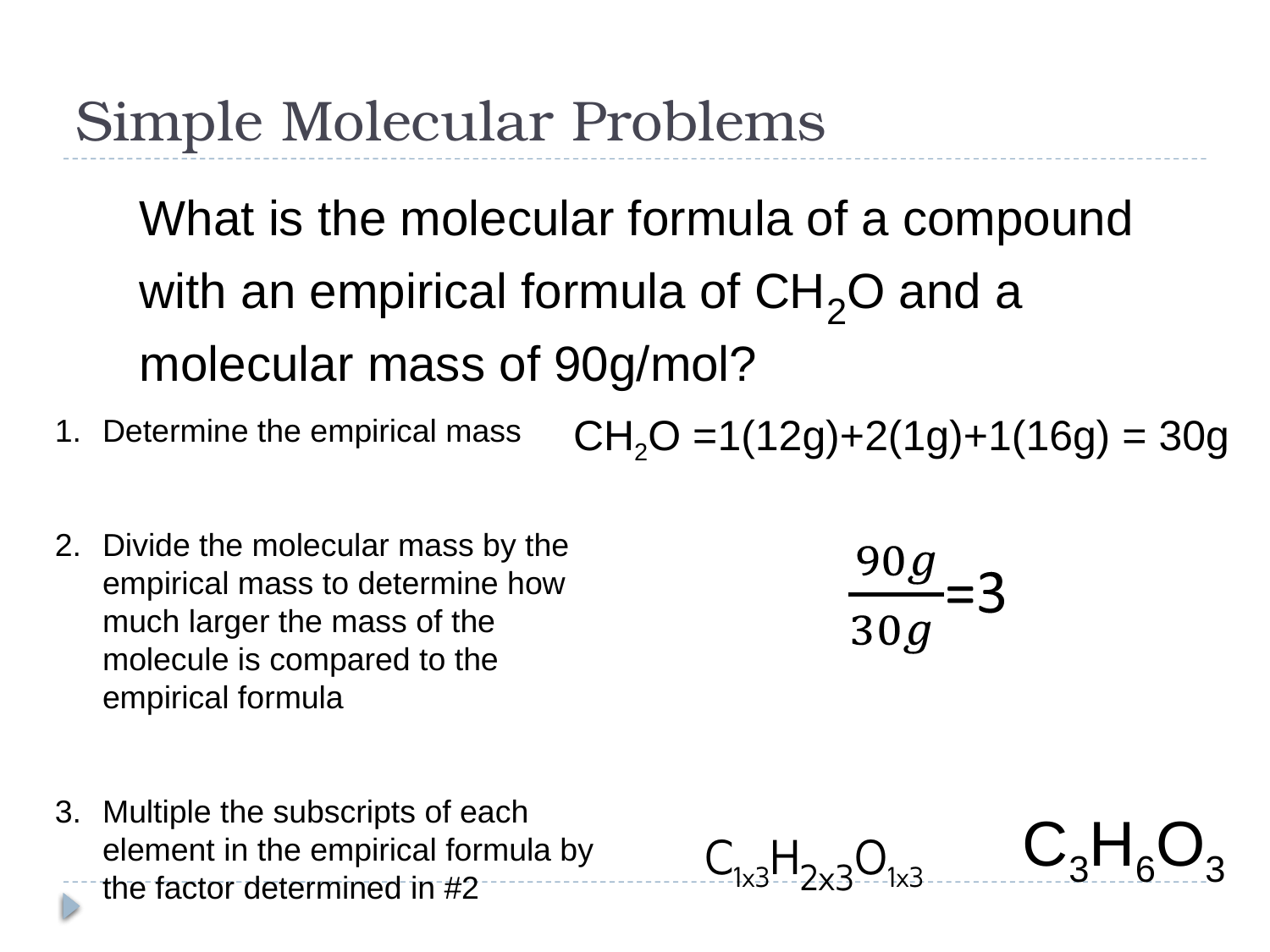

# Simple Molecular Problems
What is the molecular formula of a compound with an empirical formula of CH2O and a molecular mass of 90g/mol?
CH2O =1(12g)+2(1g)+1(16g) = 30g
Determine the empirical mass

Divide the molecular mass by the empirical mass to determine how much larger the mass of the molecule is compared to the empirical formula

Multiple the subscripts of each element in the empirical formula by the factor determined in #2

C3H6O3
C1x3H2x3O1x3